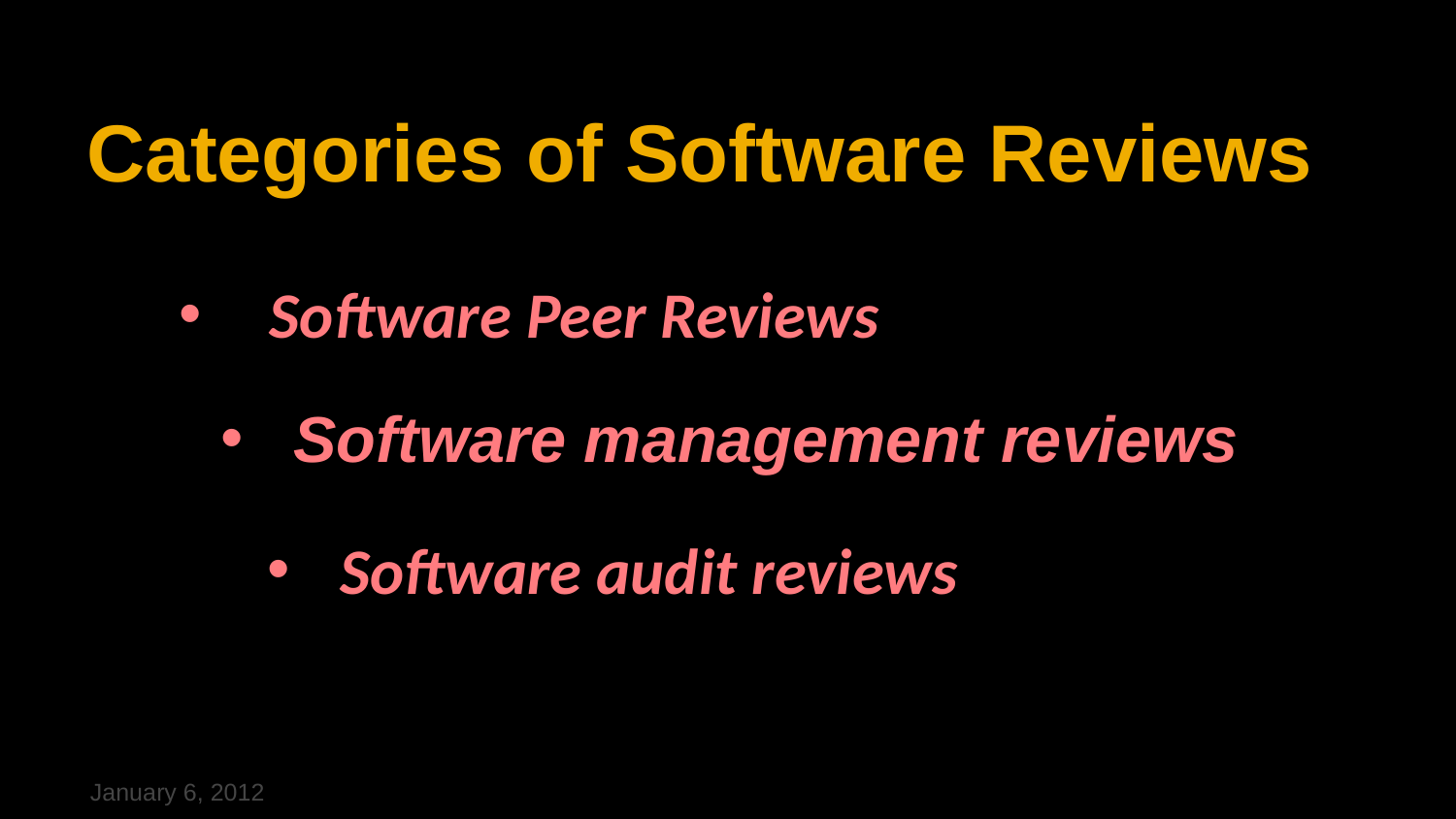

Categories of Software Reviews
Software Peer Reviews
Software management reviews
Software audit reviews
January 6, 2012
IT Quality and Software Test - Software Review Techniques
13